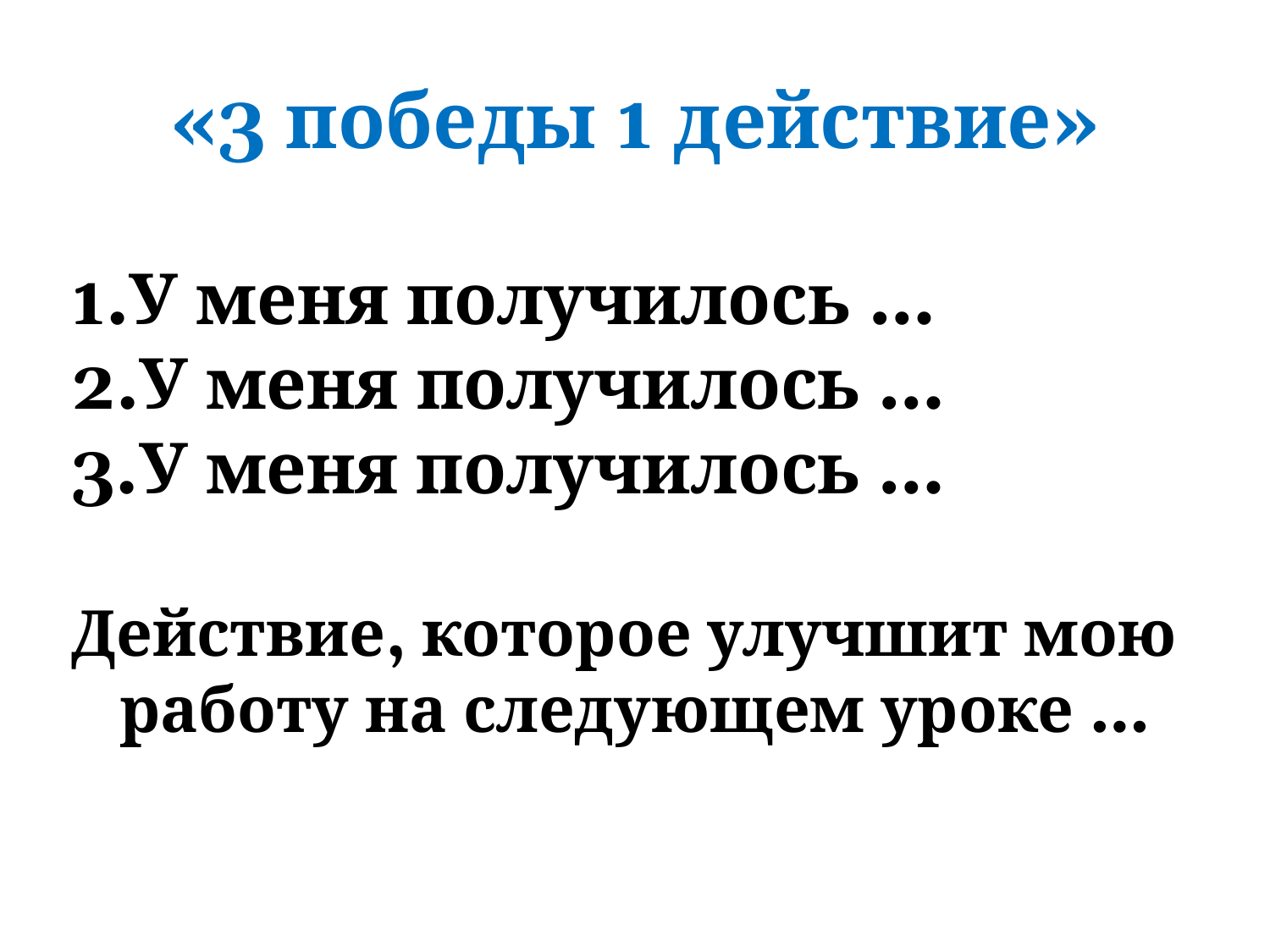

# «3 победы 1 действие»
У меня получилось …
У меня получилось …
У меня получилось …

Действие, которое улучшит мою работу на следующем уроке …